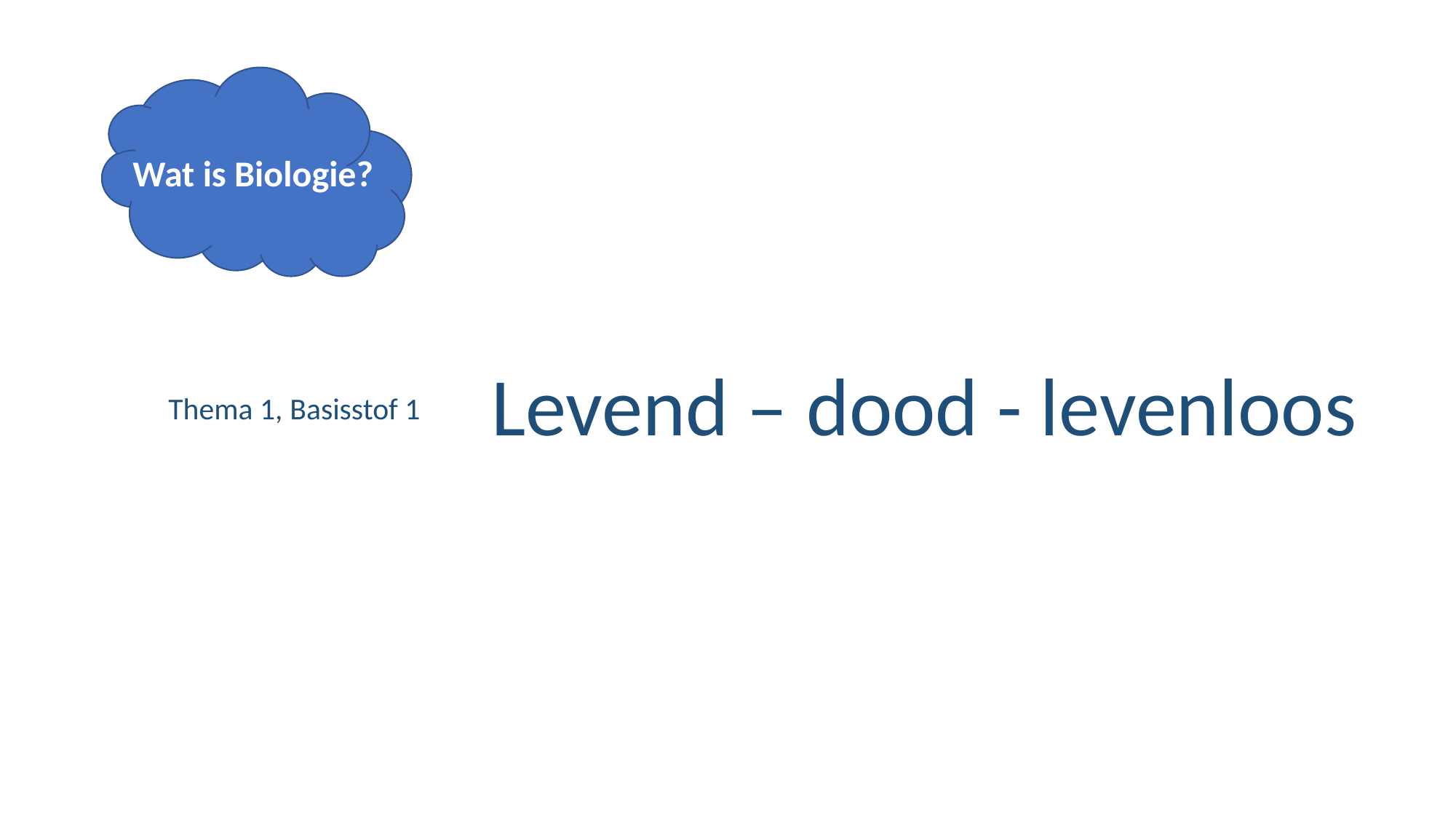

Thema 1, Basisstof 1
# Levend – dood - levenloos
Wat is Biologie?